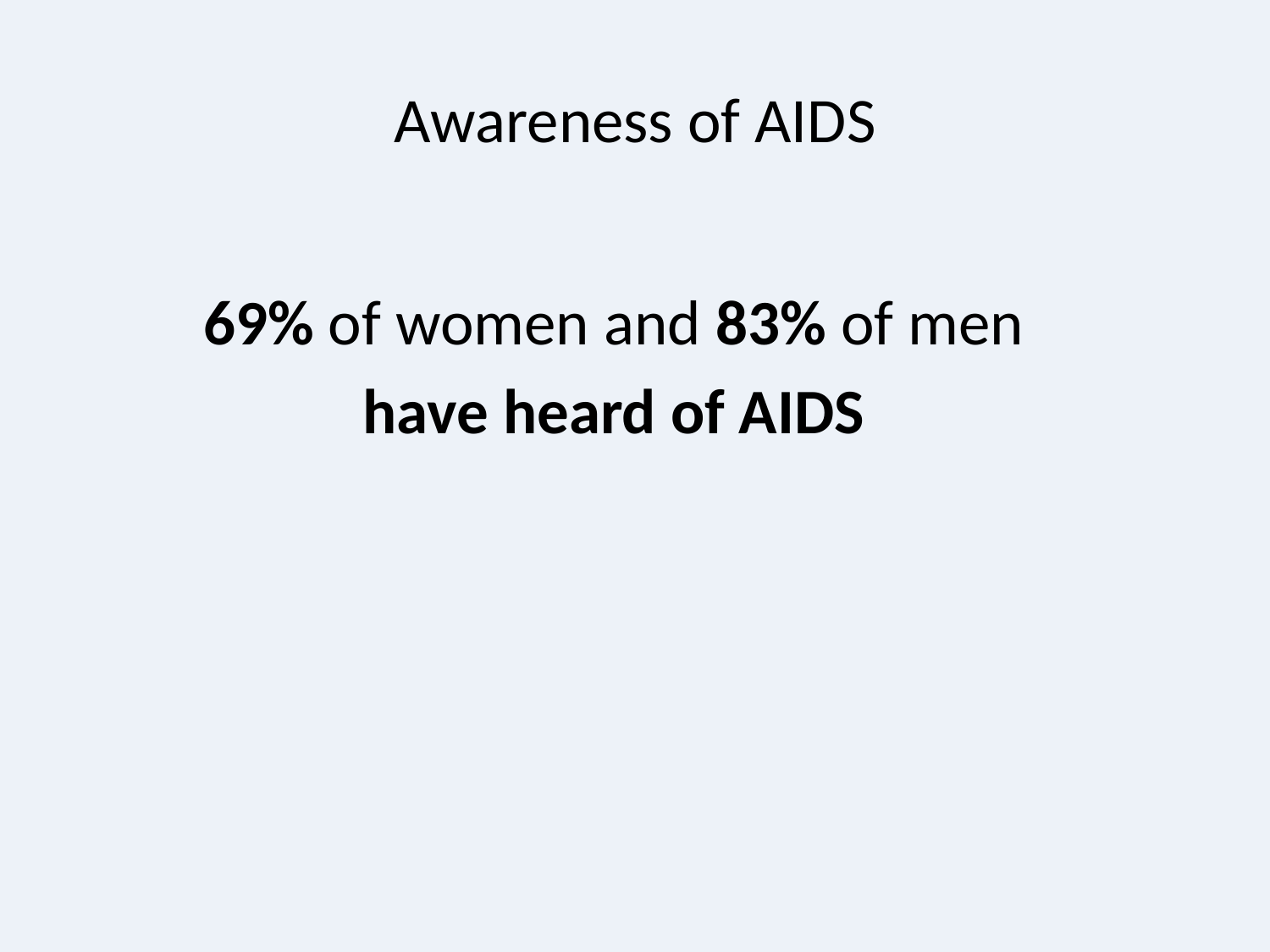

# Awareness of AIDS
69% of women and 83% of men
have heard of AIDS